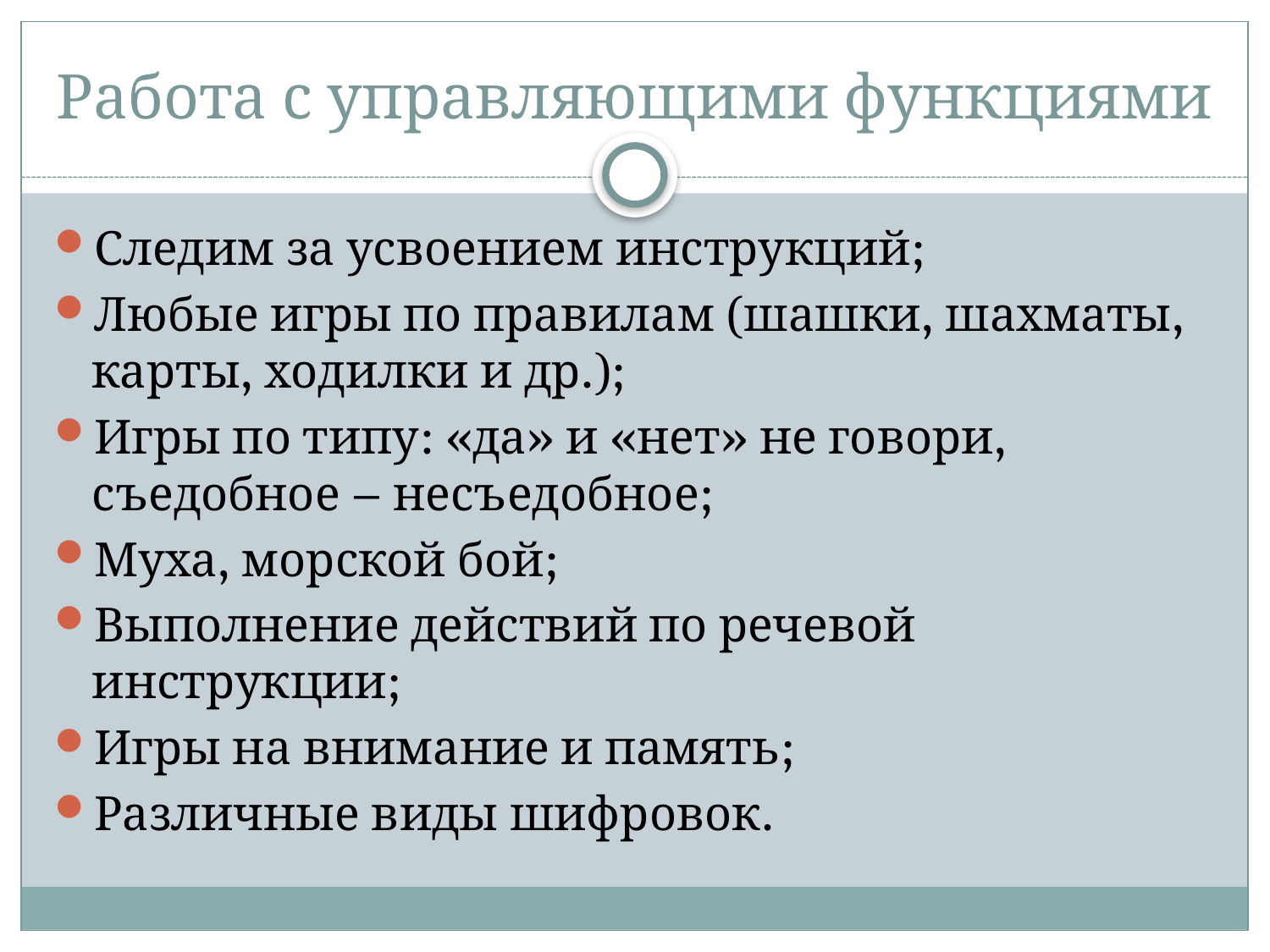

# Работа с управляющими функциями
Следим за усвоением инструкций;
Любые игры по правилам (шашки, шахматы, карты, ходилки и др.);
Игры по типу: «да» и «нет» не говори, съедобное – несъедобное;
Муха, морской бой;
Выполнение действий по речевой инструкции;
Игры на внимание и память;
Различные виды шифровок.